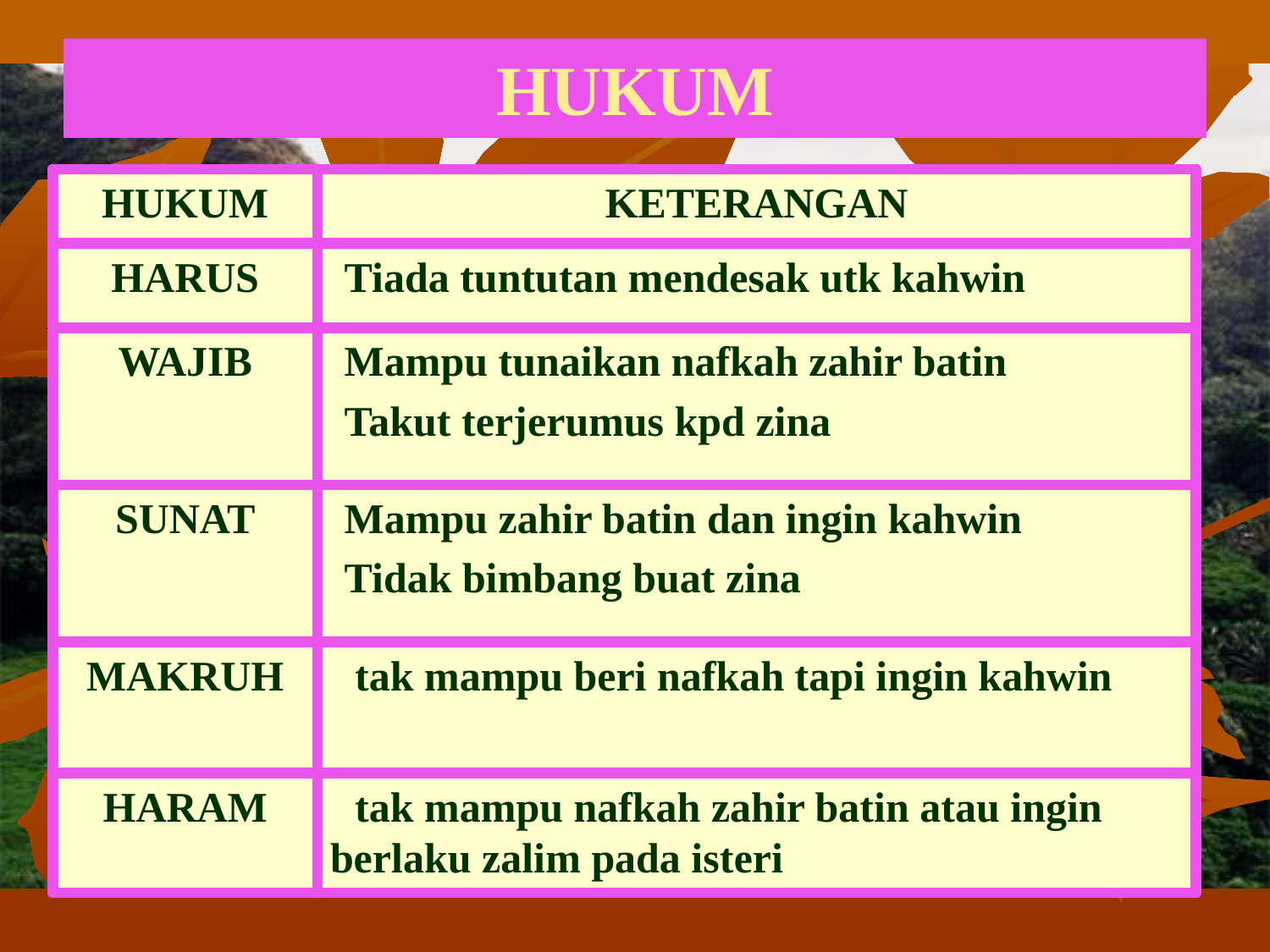

# HUKUM
HUKUM
KETERANGAN
HARUS
Tiada tuntutan mendesak utk kahwin
WAJIB
Mampu tunaikan nafkah zahir batin
Takut terjerumus kpd zina
SUNAT
Mampu zahir batin dan ingin kahwin
Tidak bimbang buat zina
MAKRUH
 tak mampu beri nafkah tapi ingin kahwin
HARAM
 tak mampu nafkah zahir batin atau ingin berlaku zalim pada isteri